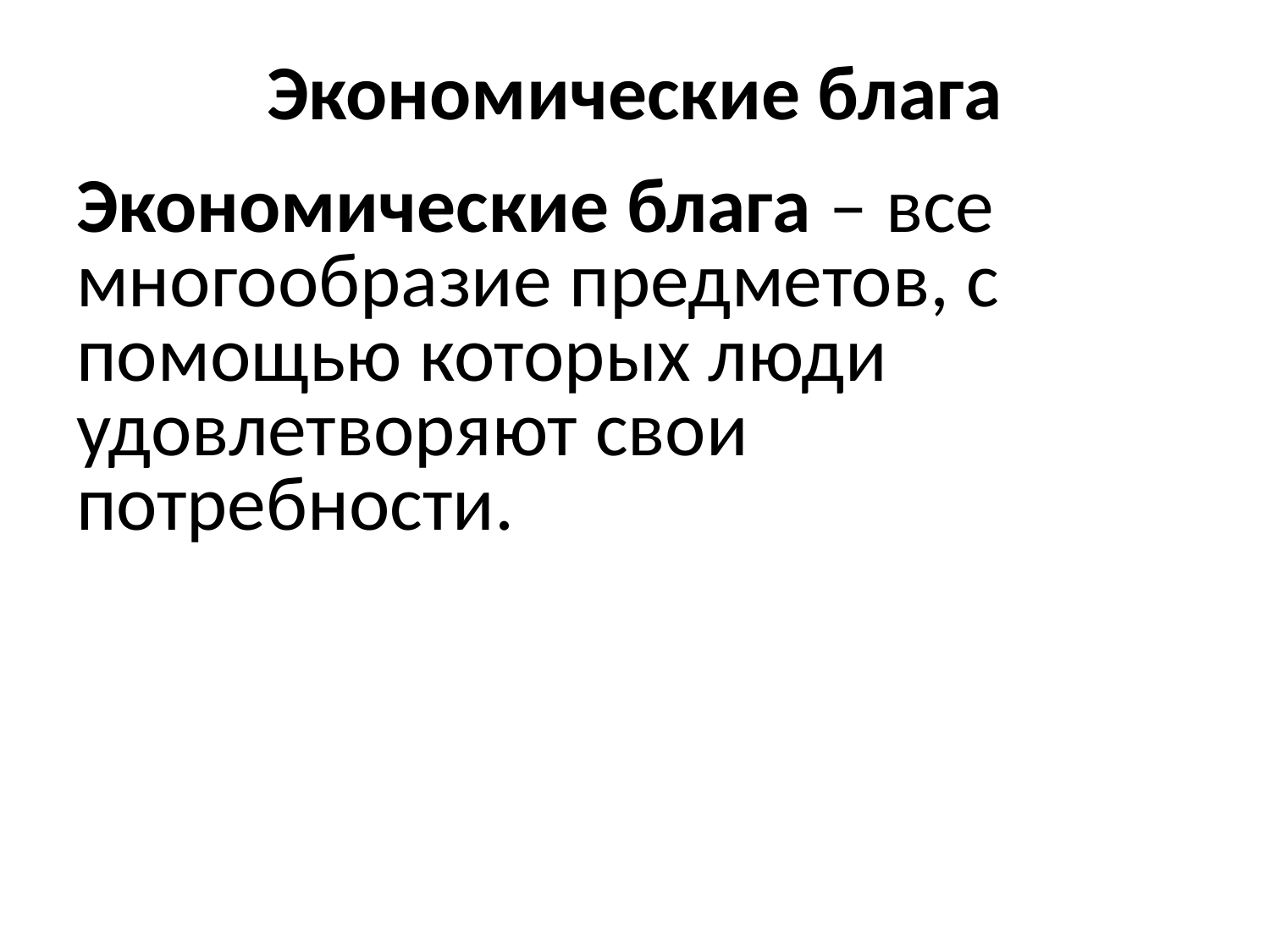

# Экономические блага
Экономические блага – все многообразие предметов, с помощью которых люди удовлетворяют свои потребности.